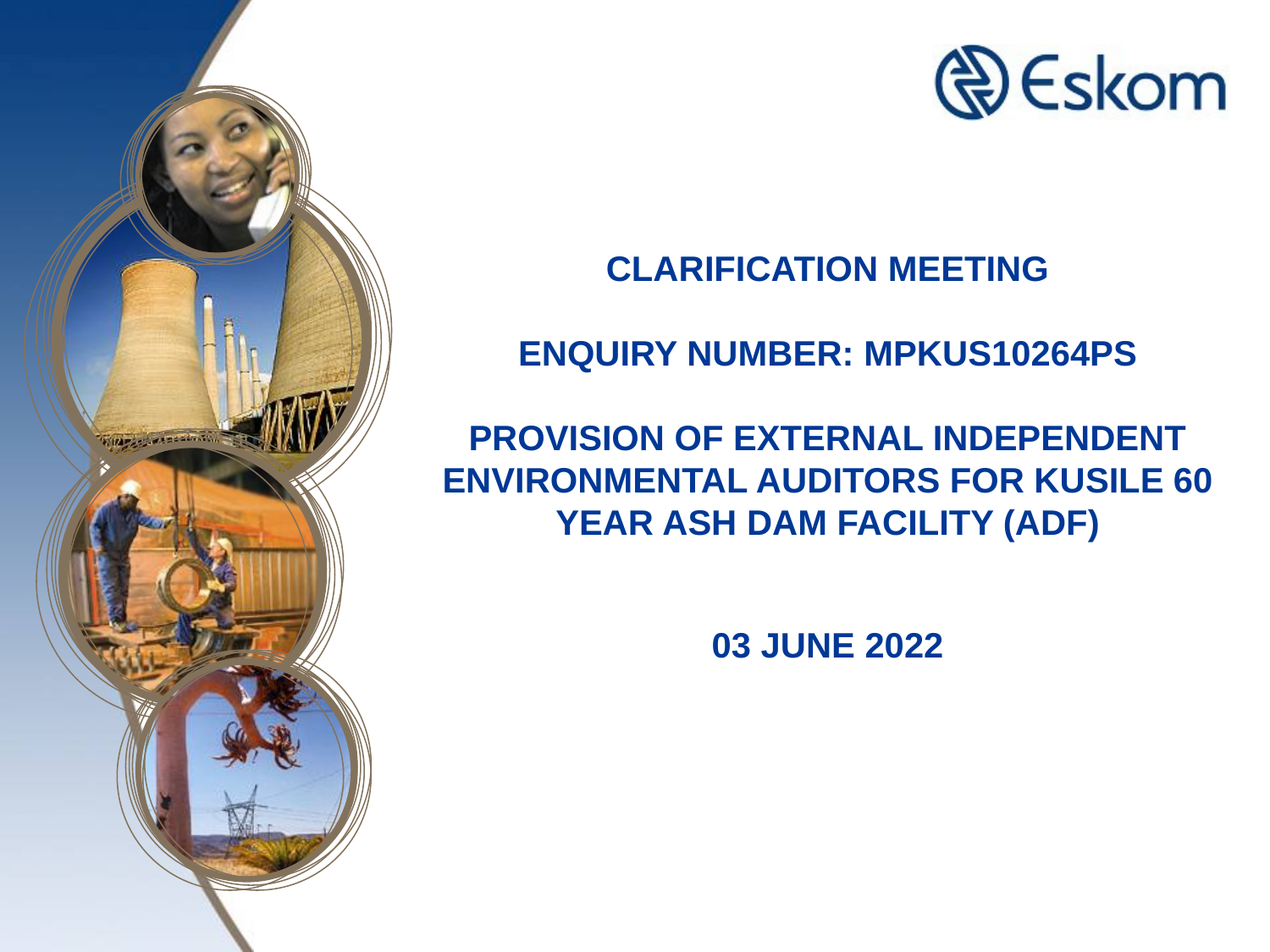

# CLARIFICATION MEETING ENQUIRY NUMBER: MPKUS10264PS Provision of External Independent Environmental Auditors for Kusile 60 Year Ash Dam Facility (ADF) 03 June 2022